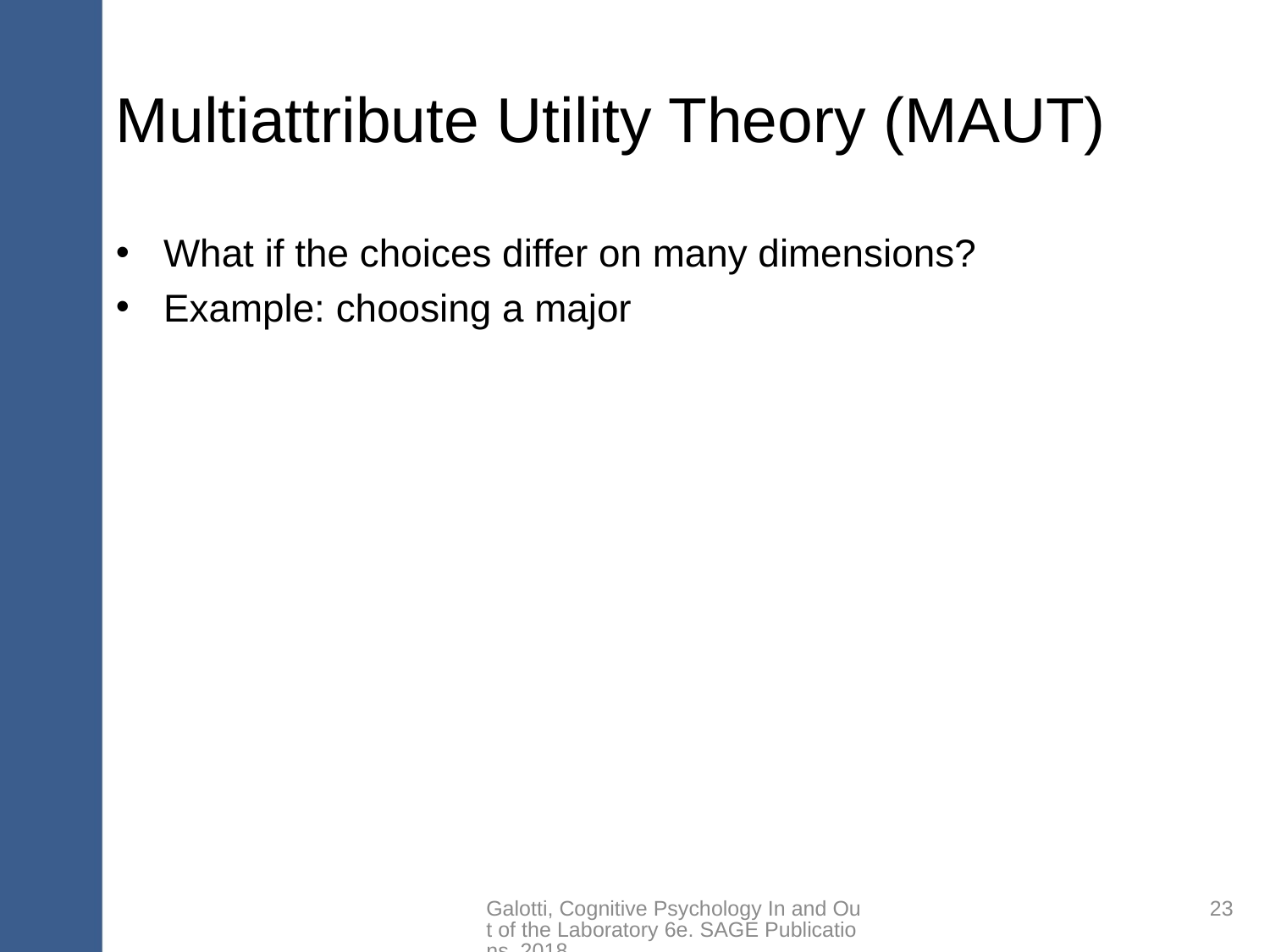

# Multiattribute Utility Theory (MAUT)
What if the choices differ on many dimensions?
Example: choosing a major
Galotti, Cognitive Psychology In and Out of the Laboratory 6e. SAGE Publications, 2018.
23